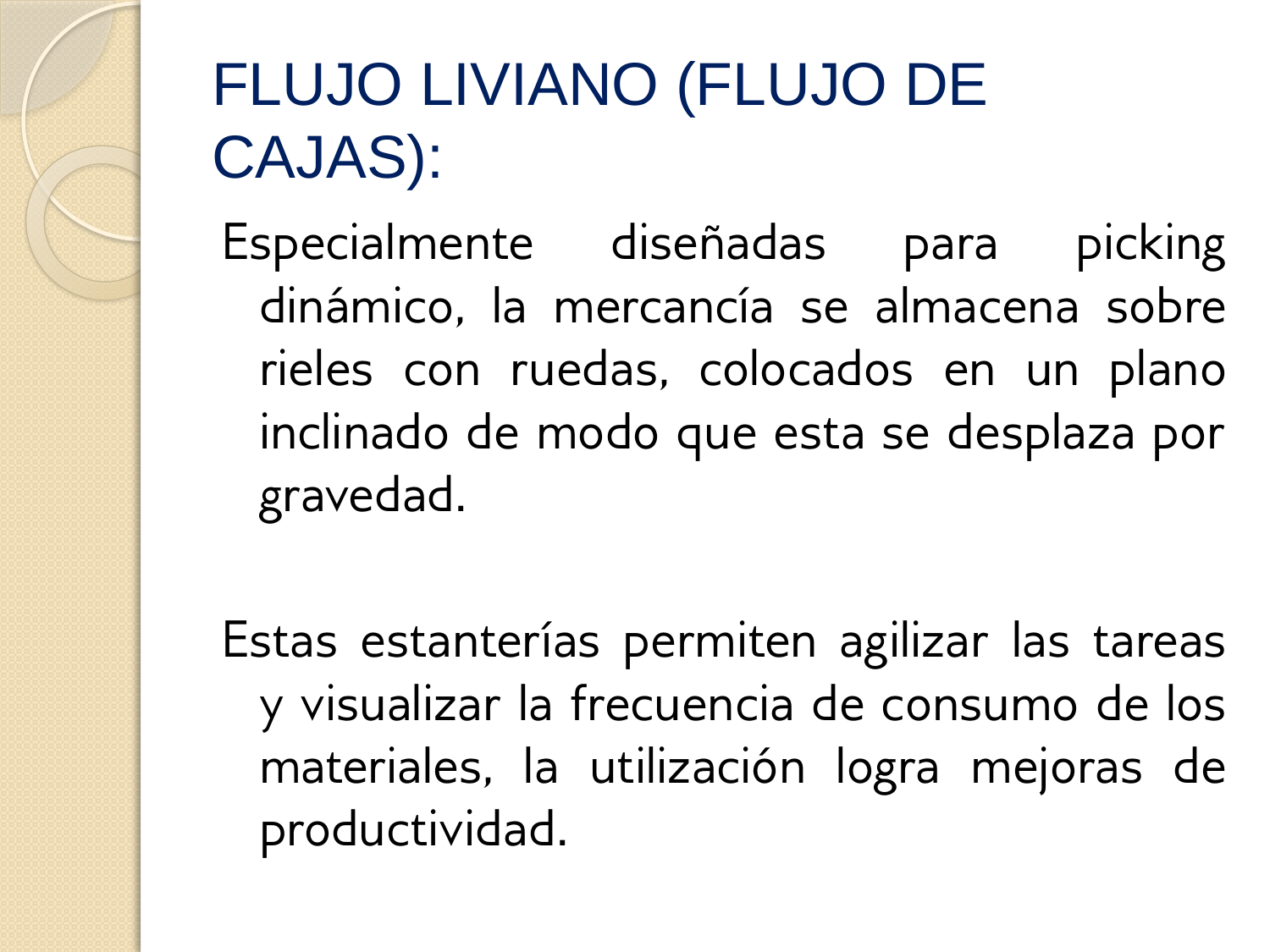

# FLUJO LIVIANO (FLUJO DE CAJAS):
Especialmente diseñadas para picking dinámico, la mercancía se almacena sobre rieles con ruedas, colocados en un plano inclinado de modo que esta se desplaza por gravedad.

Estas estanterías permiten agilizar las tareas y visualizar la frecuencia de consumo de los materiales, la utilización logra mejoras de productividad.